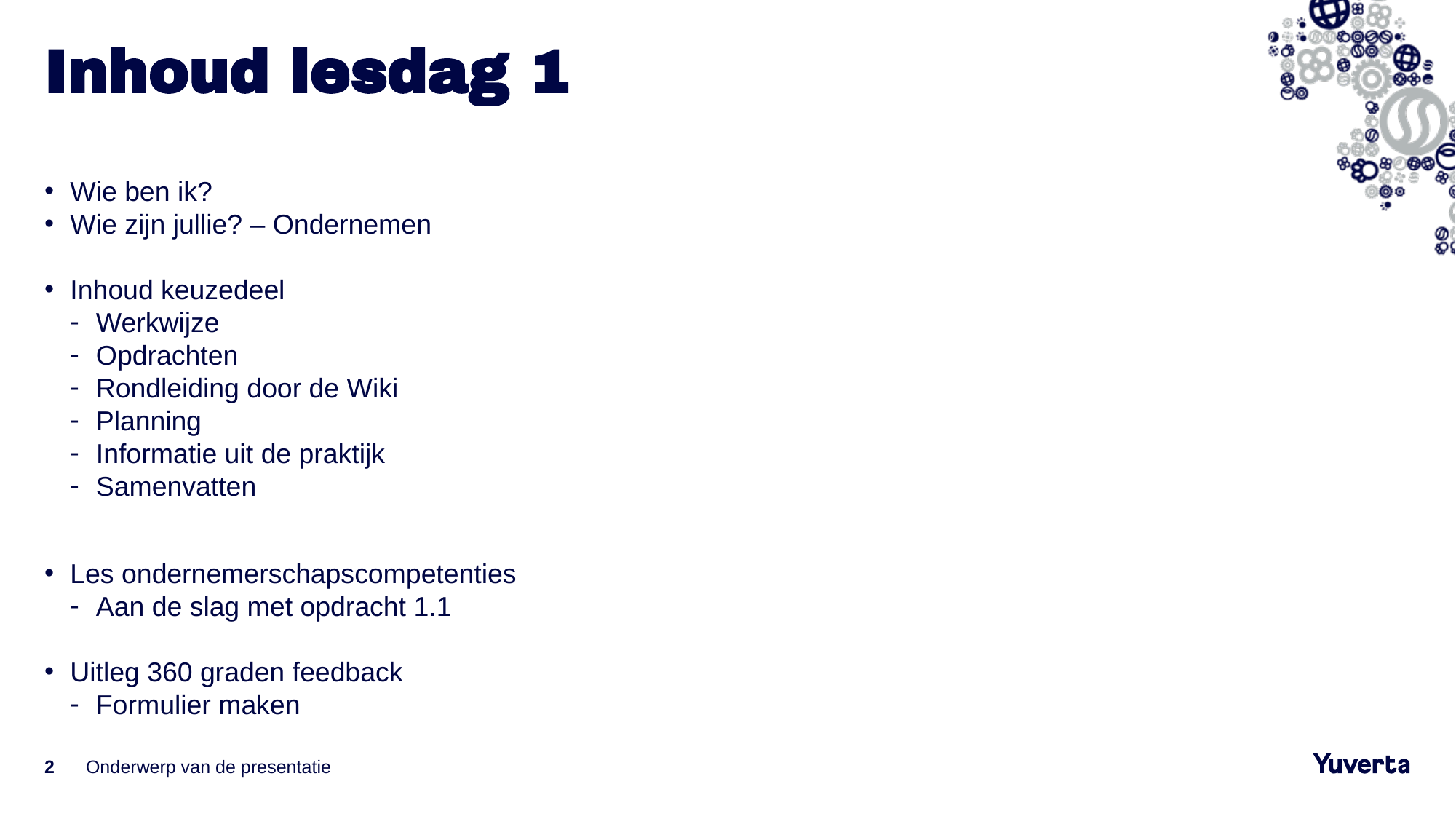

# Inhoud lesdag 1
Wie ben ik?
Wie zijn jullie? – Ondernemen
Inhoud keuzedeel
Werkwijze
Opdrachten
Rondleiding door de Wiki
Planning
Informatie uit de praktijk
Samenvatten

Les ondernemerschapscompetenties
Aan de slag met opdracht 1.1

Uitleg 360 graden feedback
Formulier maken
2
Onderwerp van de presentatie
1-2-2023